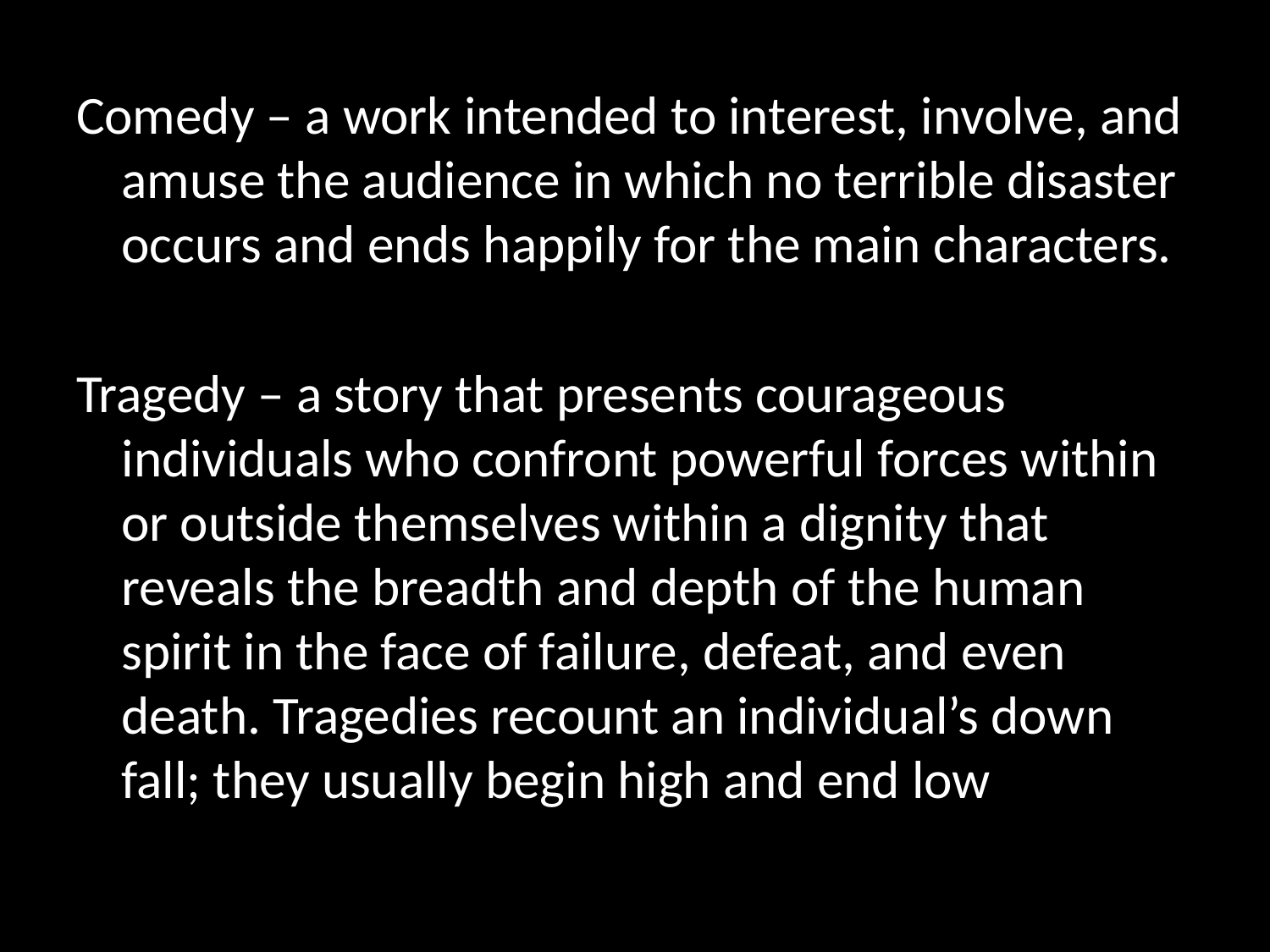

Comedy – a work intended to interest, involve, and amuse the audience in which no terrible disaster occurs and ends happily for the main characters.

Tragedy – a story that presents courageous individuals who confront powerful forces within or outside themselves within a dignity that reveals the breadth and depth of the human spirit in the face of failure, defeat, and even death. Tragedies recount an individual’s down fall; they usually begin high and end low